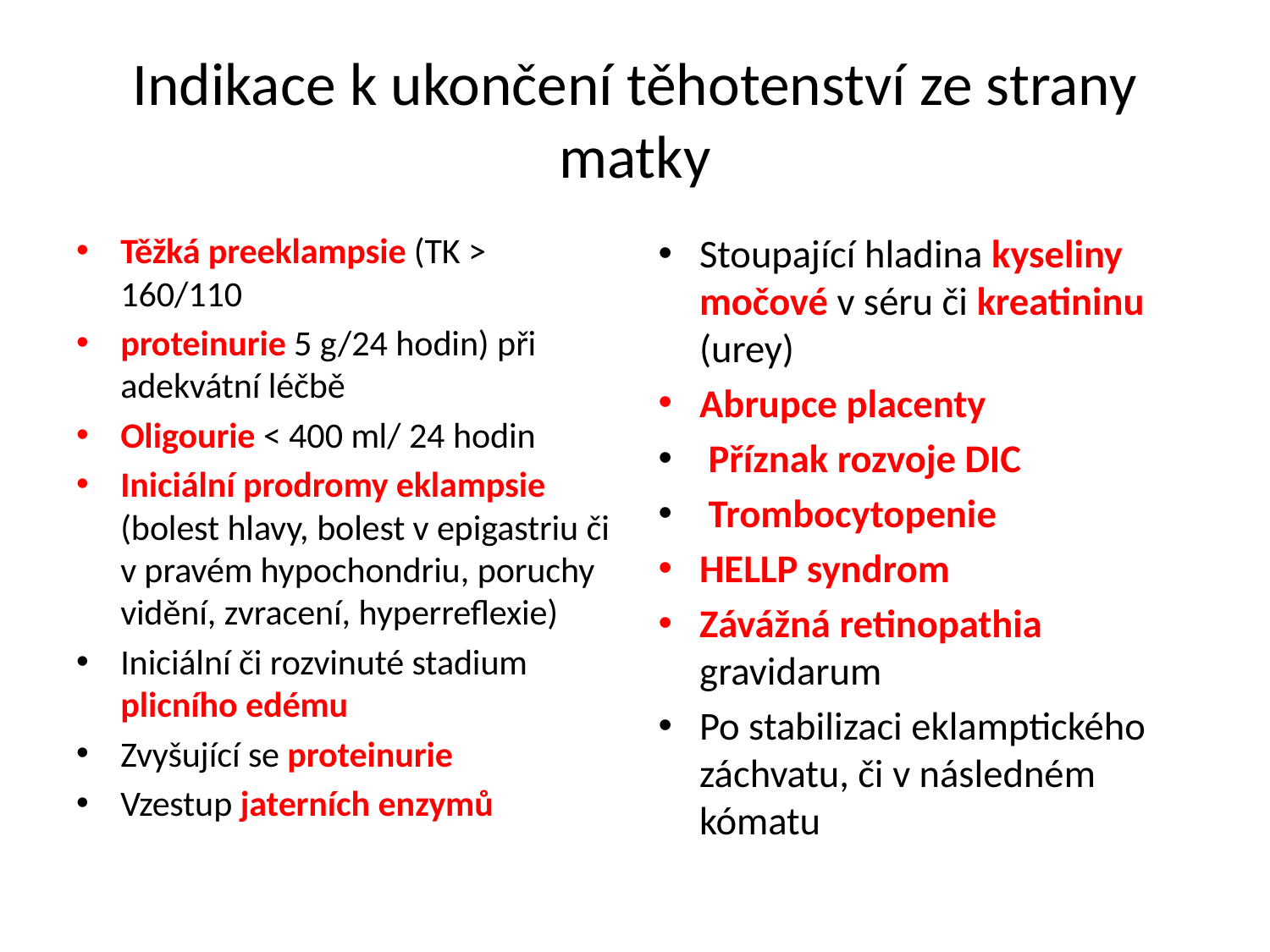

# Indikace k ukončení těhotenství ze strany matky
Těžká preeklampsie (TK > 160/110
proteinurie 5 g/24 hodin) při adekvátní léčbě
Oligourie < 400 ml/ 24 hodin
Iniciální prodromy eklampsie (bolest hlavy, bolest v epigastriu či v pravém hypochondriu, poruchy vidění, zvracení, hyperreflexie)
Iniciální či rozvinuté stadium plicního edému
Zvyšující se proteinurie
Vzestup jaterních enzymů
Stoupající hladina kyseliny močové v séru či kreatininu (urey)
Abrupce placenty
 Příznak rozvoje DIC
 Trombocytopenie
HELLP syndrom
Závážná retinopathia gravidarum
Po stabilizaci eklamptického záchvatu, či v následném kómatu